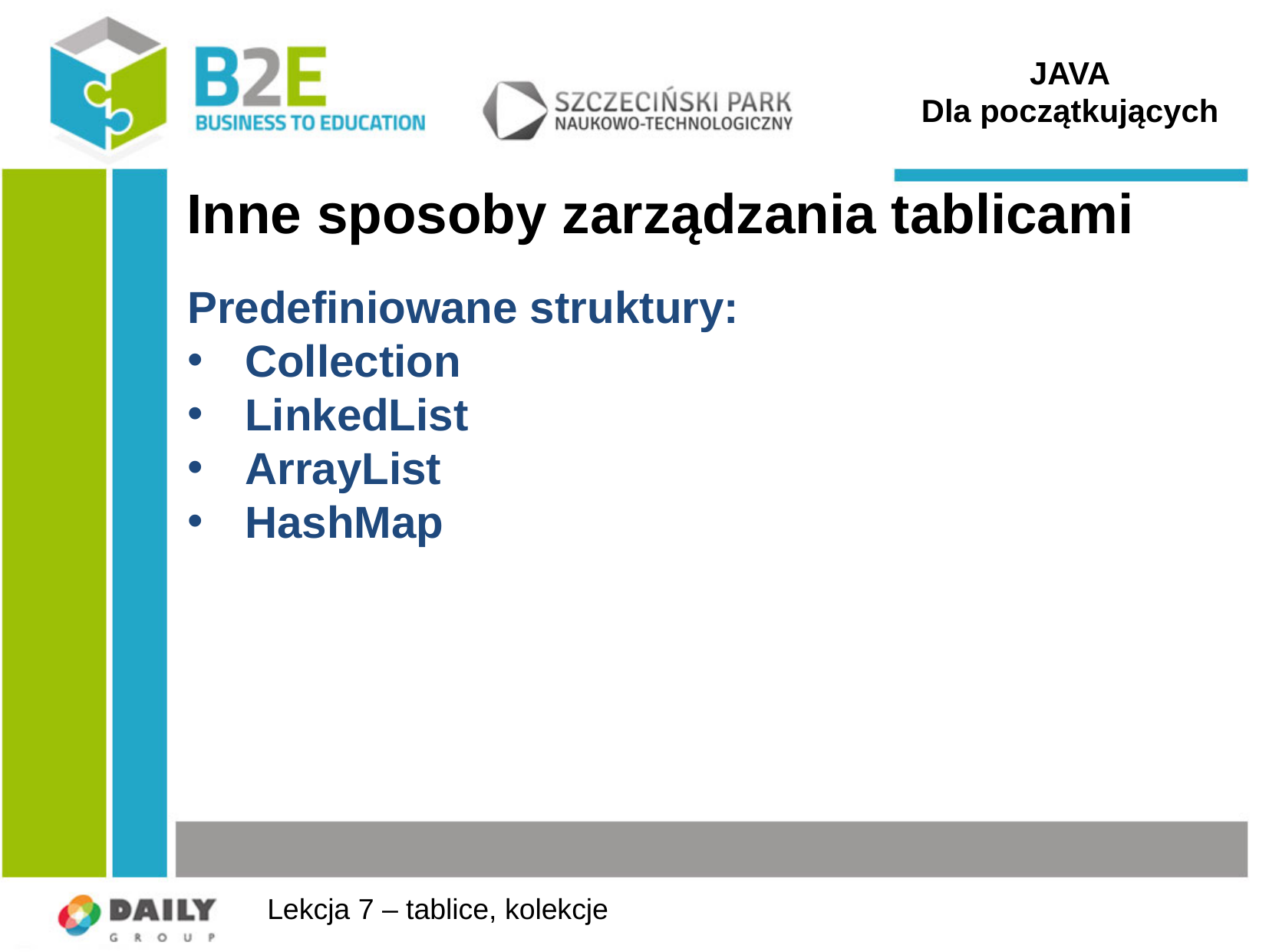

JAVA
Dla początkujących
# Inne sposoby zarządzania tablicami
Predefiniowane struktury:
Collection
LinkedList
ArrayList
HashMap

Lekcja 7 – tablice, kolekcje